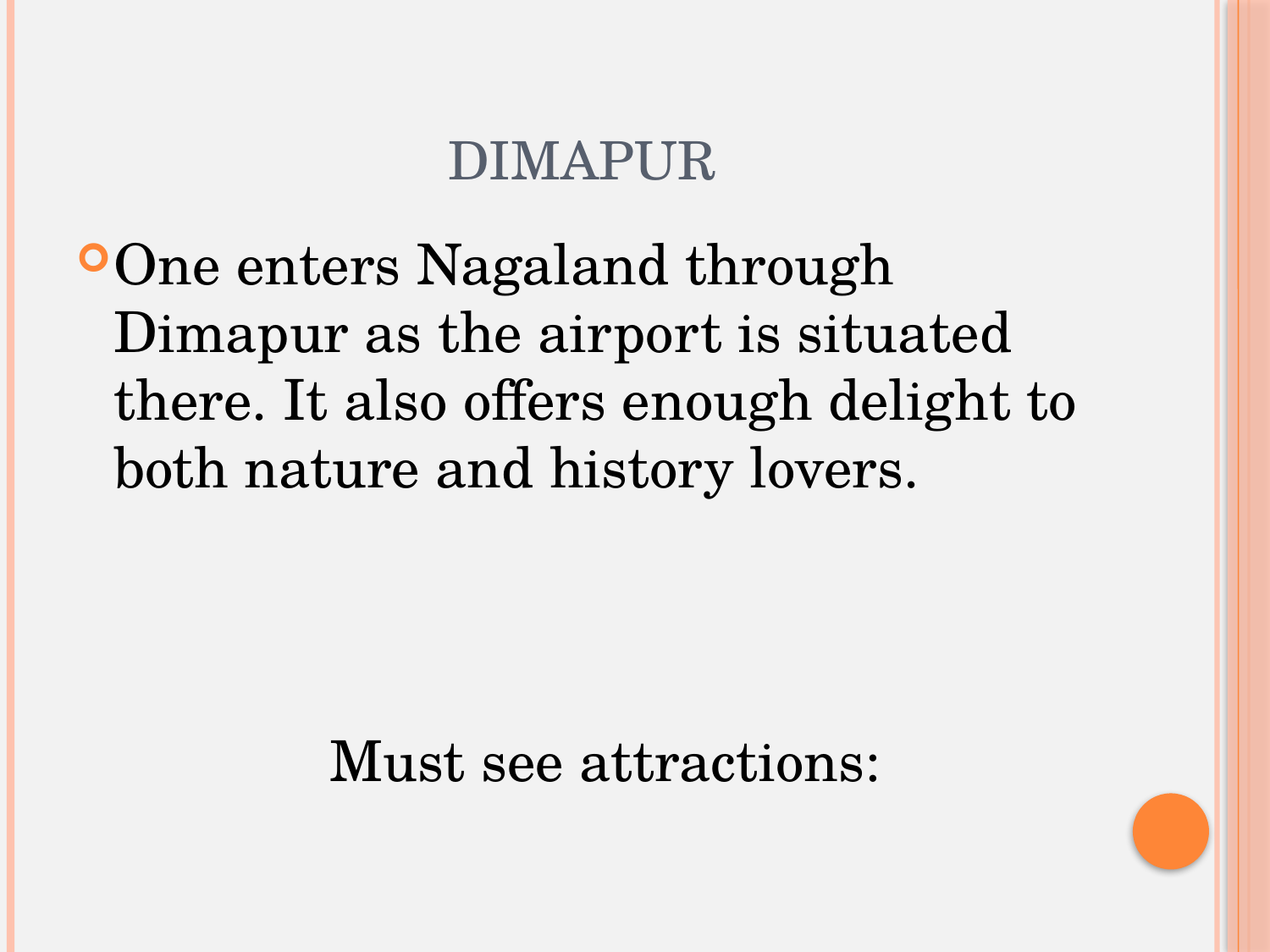

# DIMAPUR
One enters Nagaland through Dimapur as the airport is situated there. It also offers enough delight to both nature and history lovers.
Must see attractions: